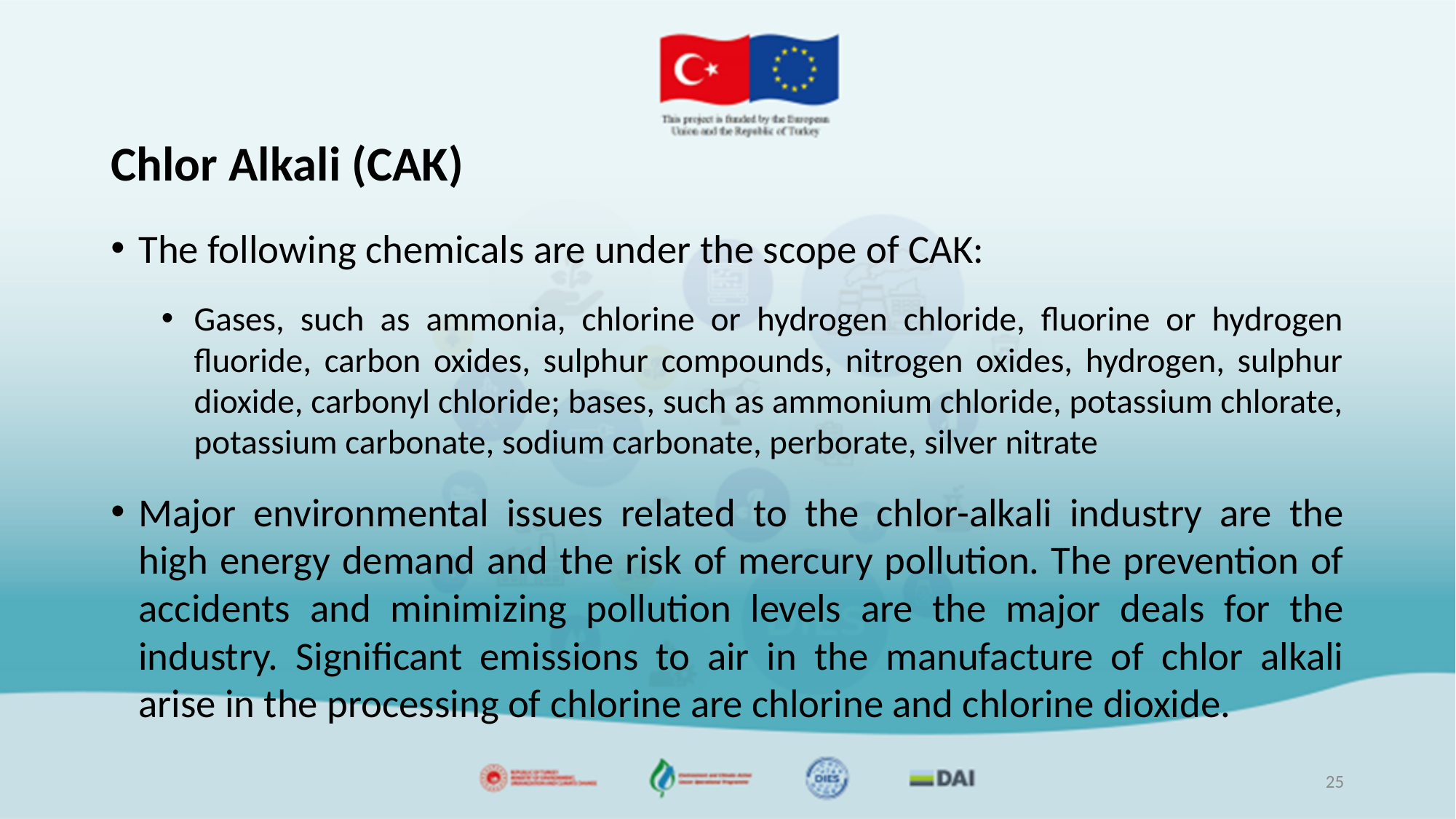

# Chlor Alkali (CAK)
The following chemicals are under the scope of CAK:
Gases, such as ammonia, chlorine or hydrogen chloride, fluorine or hydrogen fluoride, carbon oxides, sulphur compounds, nitrogen oxides, hydrogen, sulphur dioxide, carbonyl chloride; bases, such as ammonium chloride, potassium chlorate, potassium carbonate, sodium carbonate, perborate, silver nitrate
Major environmental issues related to the chlor-alkali industry are the high energy demand and the risk of mercury pollution. The prevention of accidents and minimizing pollution levels are the major deals for the industry. Significant emissions to air in the manufacture of chlor alkali arise in the processing of chlorine are chlorine and chlorine dioxide.
25